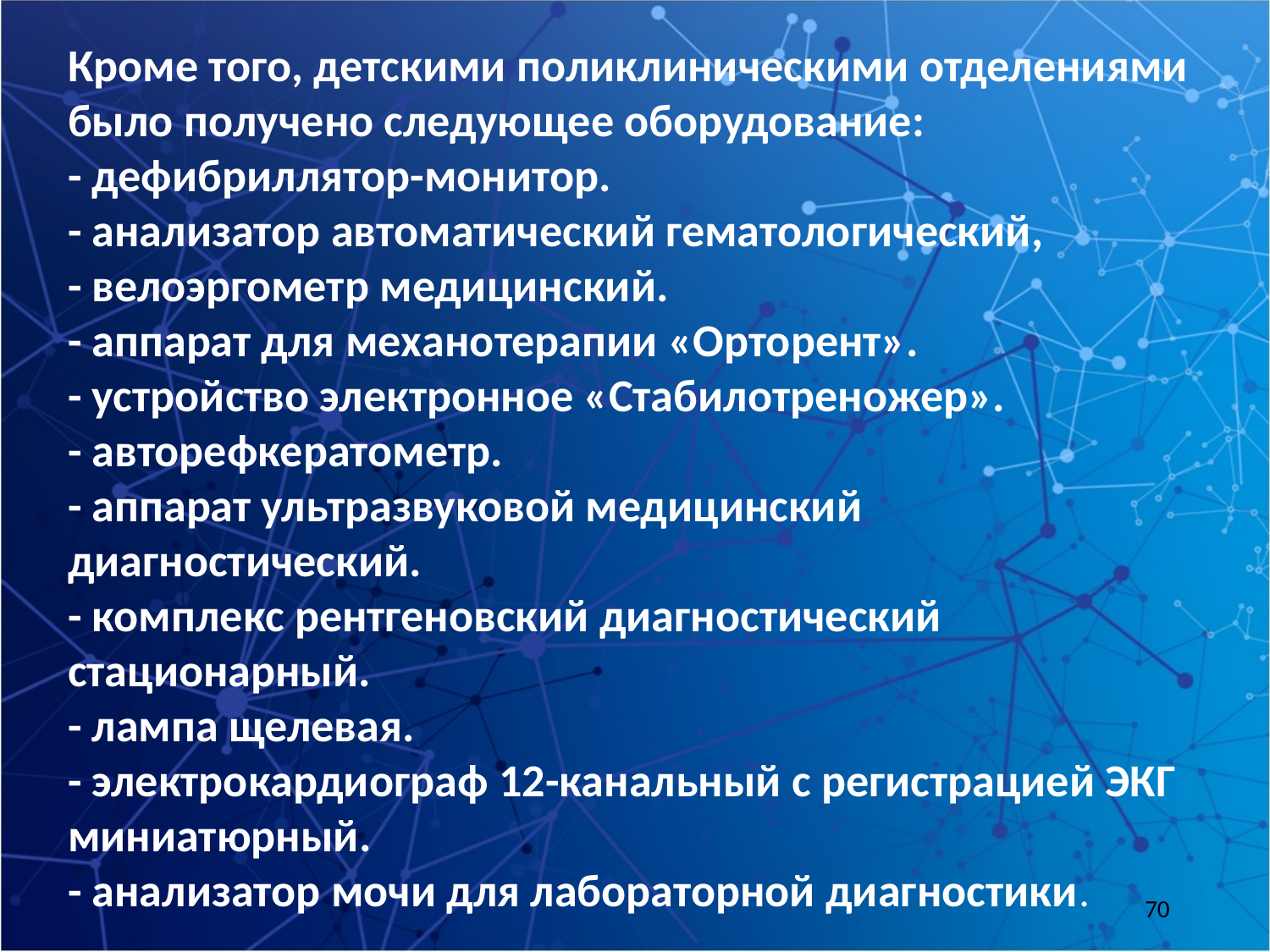

Кроме того, детскими поликлиническими отделениями было получено следующее оборудование:
- дефибриллятор-монитор.
- анализатор автоматический гематологический,
- велоэргометр медицинский.
- аппарат для механотерапии «Орторент».
- устройство электронное «Стабилотреножер».
- авторефкератометр.
- аппарат ультразвуковой медицинский диагностический.
- комплекс рентгеновский диагностический стационарный.
- лампа щелевая.
- электрокардиограф 12-канальный с регистрацией ЭКГ миниатюрный.
- анализатор мочи для лабораторной диагностики.
70